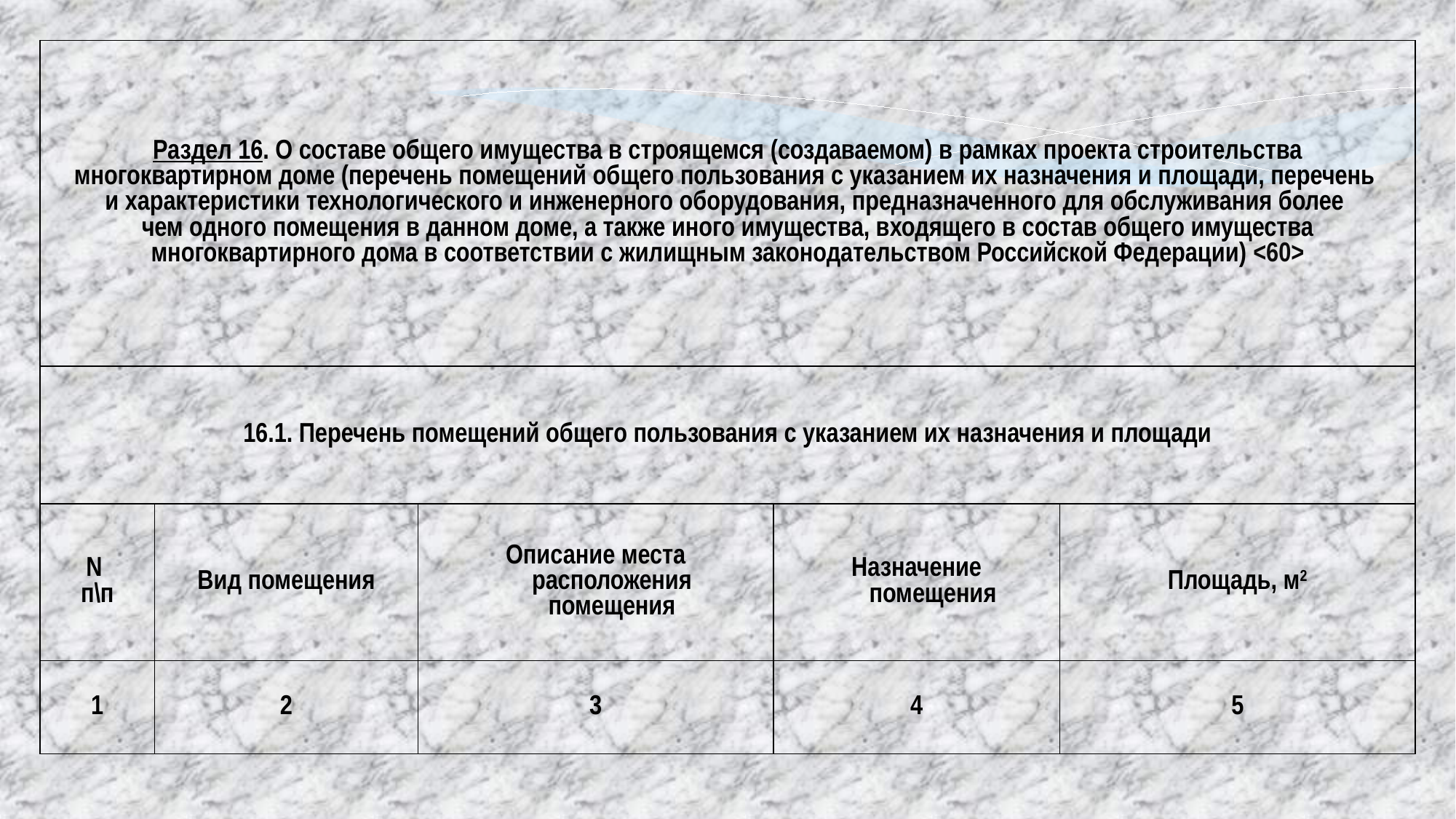

| Раздел 16. О составе общего имущества в строящемся (создаваемом) в рамках проекта строительства многоквартирном доме (перечень помещений общего пользования с указанием их назначения и площади, перечень и характеристики технологического и инженерного оборудования, предназначенного для обслуживания более чем одного помещения в данном доме, а также иного имущества, входящего в состав общего имущества многоквартирного дома в соответствии с жилищным законодательством Российской Федерации) <60> |  |  |  |  |
| --- | --- | --- | --- | --- |
| 16.1. Перечень помещений общего пользования с указанием их назначения и площади |  |  |  |  |
| N п\п | Вид помещения | Описание места расположения помещения | Назначение помещения | Площадь, м2 |
| 1 | 2 | 3 | 4 | 5 |